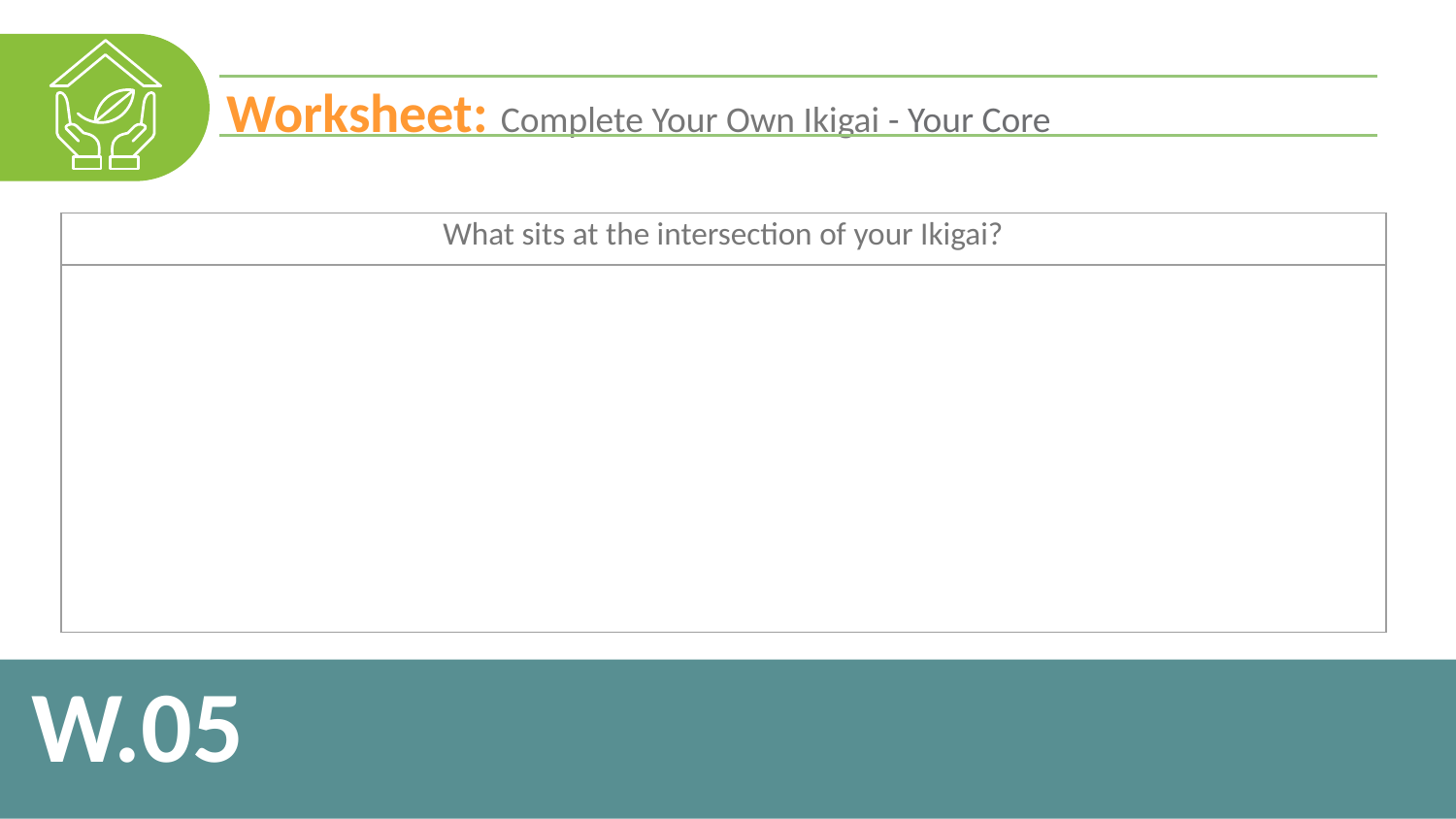

Worksheet: Complete Your Own Ikigai - Your Core

| What sits at the intersection of your Ikigai? |
| --- |
|  |

W.05